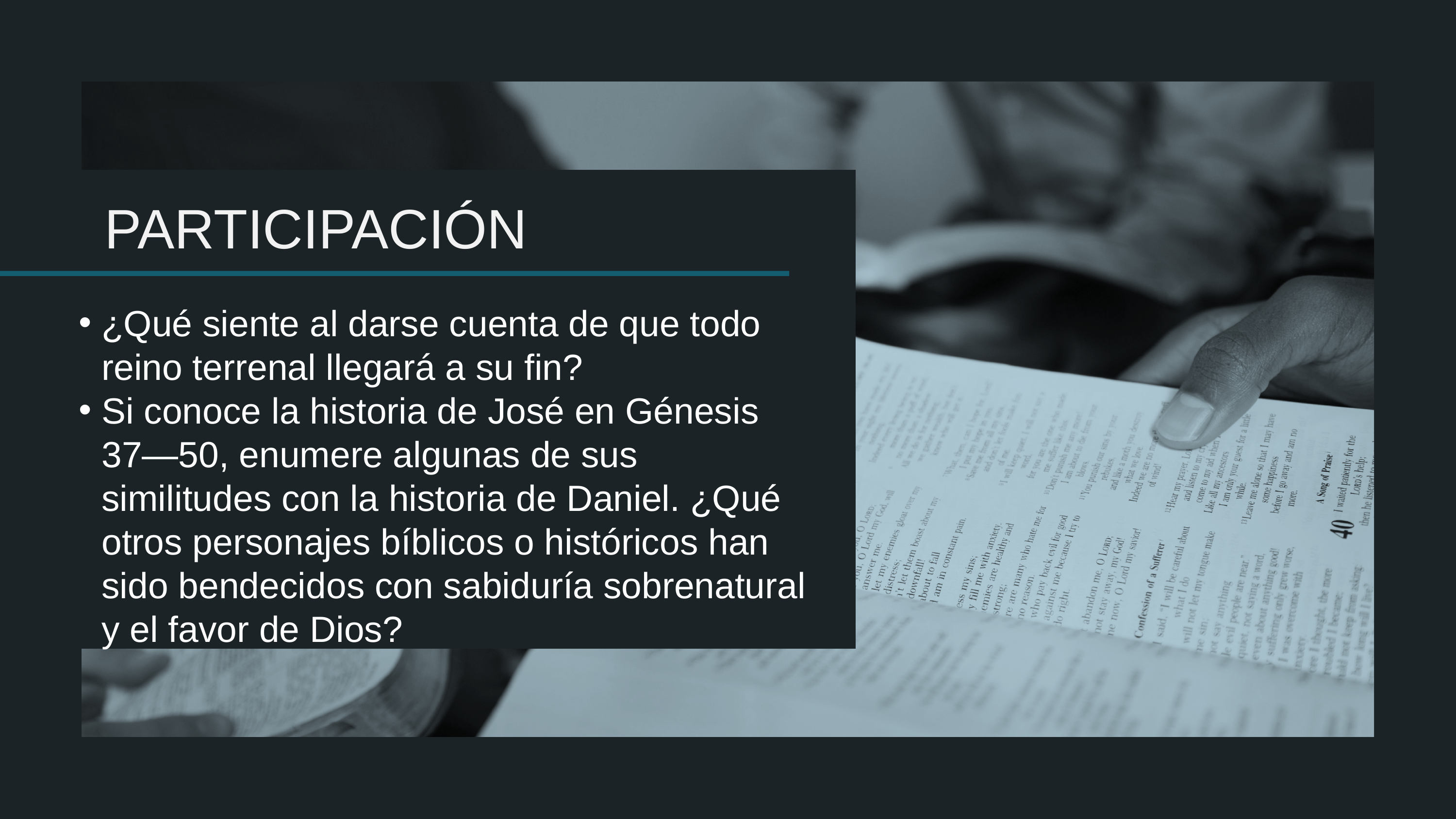

¿Qué siente al darse cuenta de que todo reino terrenal llegará a su fin?
Si conoce la historia de José en Génesis 37—50, enumere algunas de sus similitudes con la historia de Daniel. ¿Qué otros personajes bíblicos o históricos han sido bendecidos con sabiduría sobrenatural y el favor de Dios?